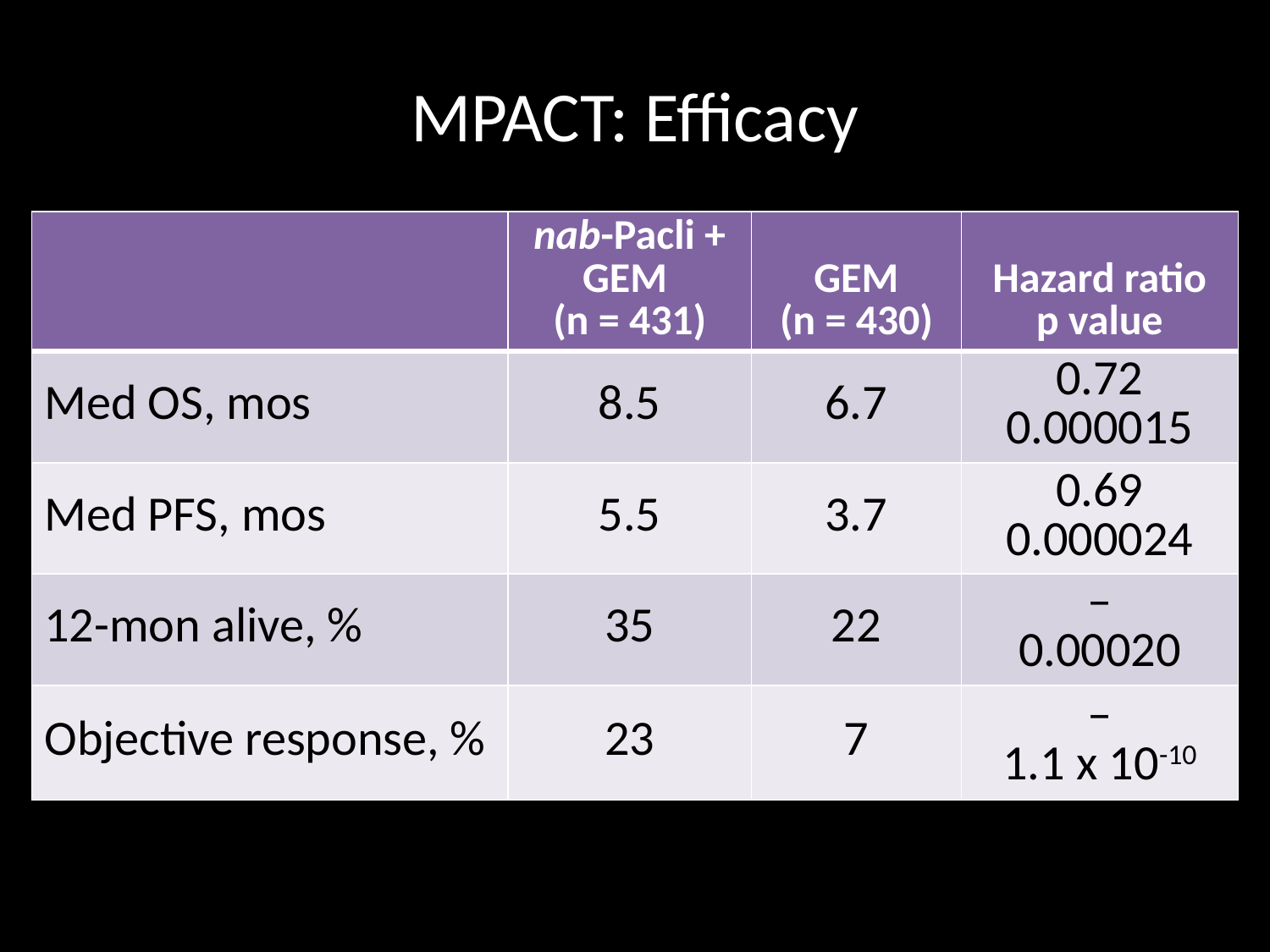

# MPACT: Efficacy
|  | nab-Pacli + GEM (n = 431) | GEM (n = 430) | Hazard ratio p value |
| --- | --- | --- | --- |
| Med OS, mos | 8.5 | 6.7 | 0.72 0.000015 |
| Med PFS, mos | 5.5 | 3.7 | 0.69 0.000024 |
| 12-mon alive, % | 35 | 22 | – 0.00020 |
| Objective response, % | 23 | 7 | – 1.1 x 10-10 |